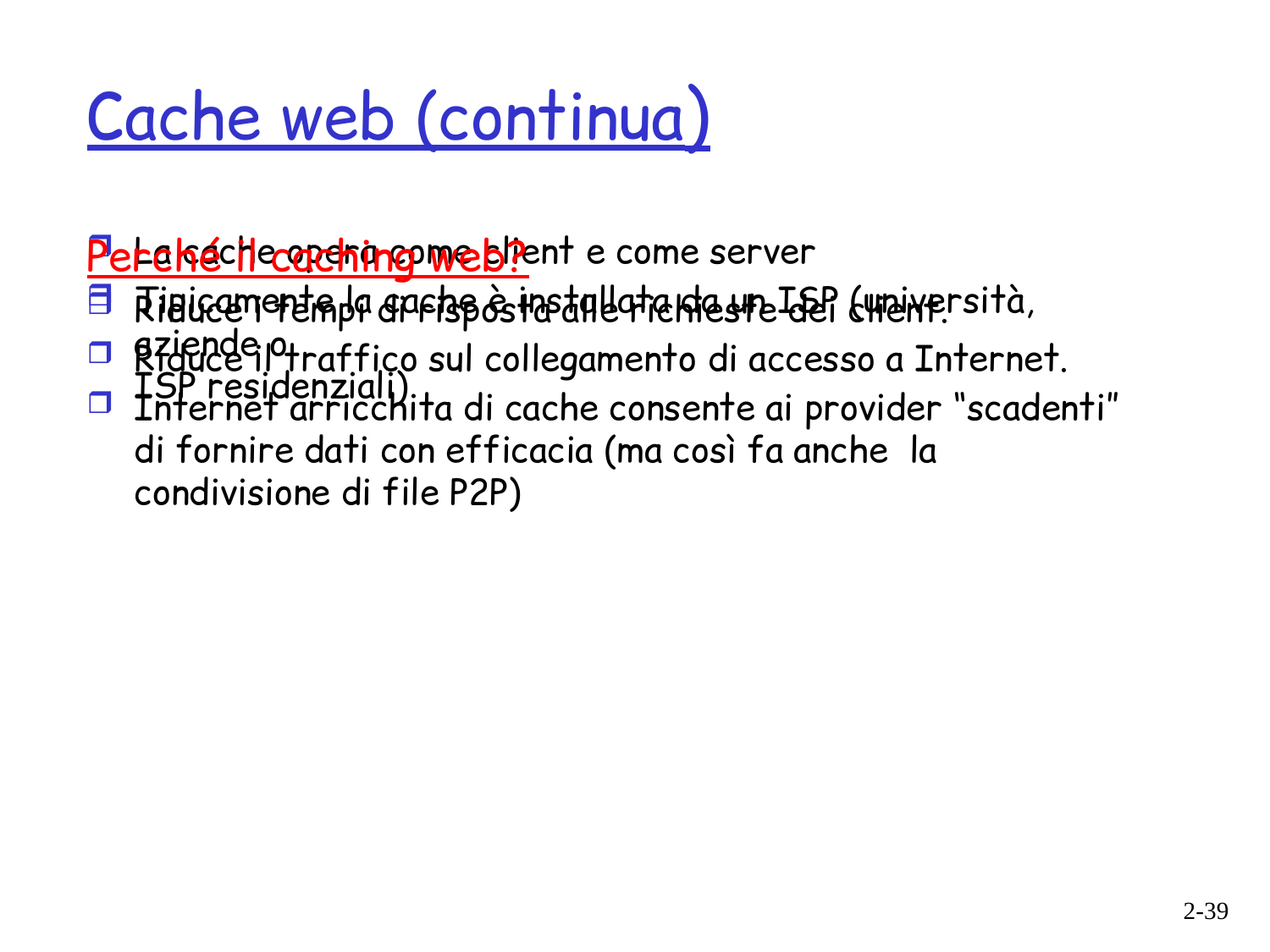

# Cache web (continua)
La cache opera come client e come server
Tipicamente la cache è installata da un ISP (università, aziende o
ISP residenziali)
Perché il caching web?
Riduce i tempi di risposta alle richieste dei client.
Riduce il traffico sul collegamento di accesso a Internet.
Internet arricchita di cache consente ai provider “scadenti” di fornire dati con efficacia (ma così fa anche  la condivisione di file P2P)
2-39